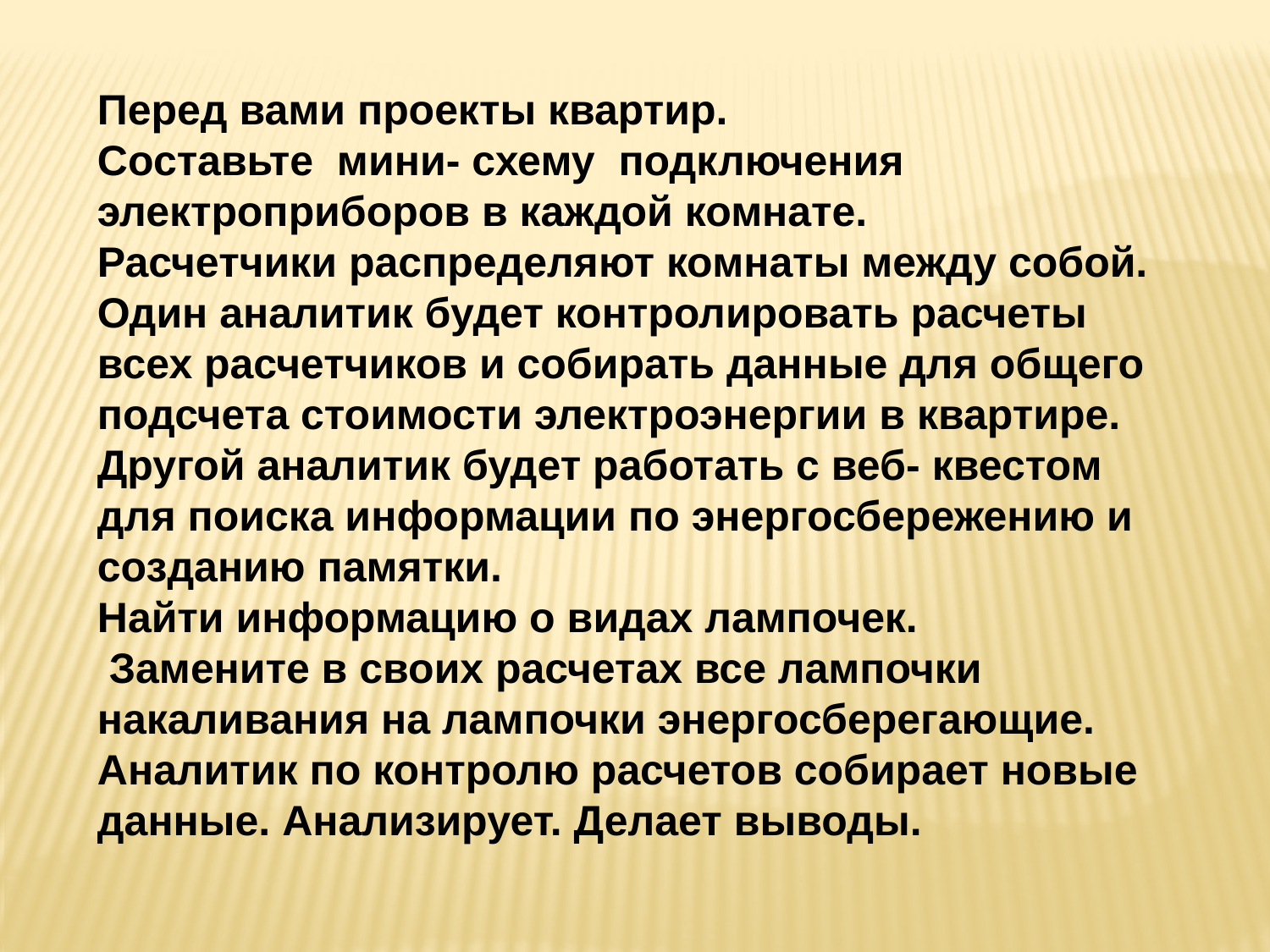

Перед вами проекты квартир.
Составьте  мини- схему  подключения электроприборов в каждой комнате.
Расчетчики распределяют комнаты между собой.
Один аналитик будет контролировать расчеты всех расчетчиков и собирать данные для общего подсчета стоимости электроэнергии в квартире.
Другой аналитик будет работать с веб- квестом  для поиска информации по энергосбережению и созданию памятки.
Найти информацию о видах лампочек.
 Замените в своих расчетах все лампочки накаливания на лампочки энергосберегающие. Аналитик по контролю расчетов собирает новые данные. Анализирует. Делает выводы.